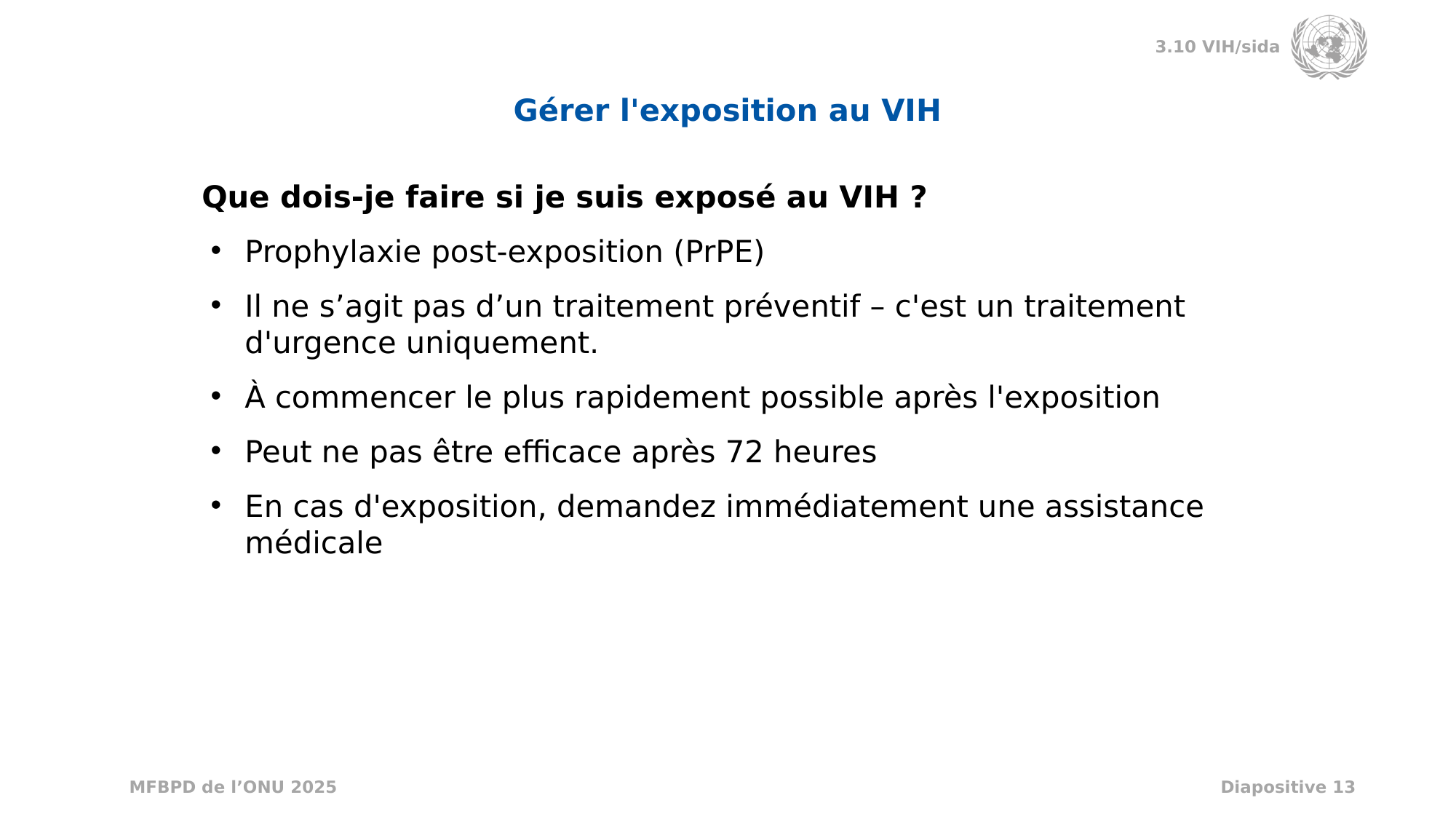

Gérer l'exposition au VIH
Que dois-je faire si je suis exposé au VIH ?
Prophylaxie post-exposition (PrPE)
Il ne s’agit pas d’un traitement préventif – c'est un traitement d'urgence uniquement.
À commencer le plus rapidement possible après l'exposition
Peut ne pas être efficace après 72 heures
En cas d'exposition, demandez immédiatement une assistance médicale